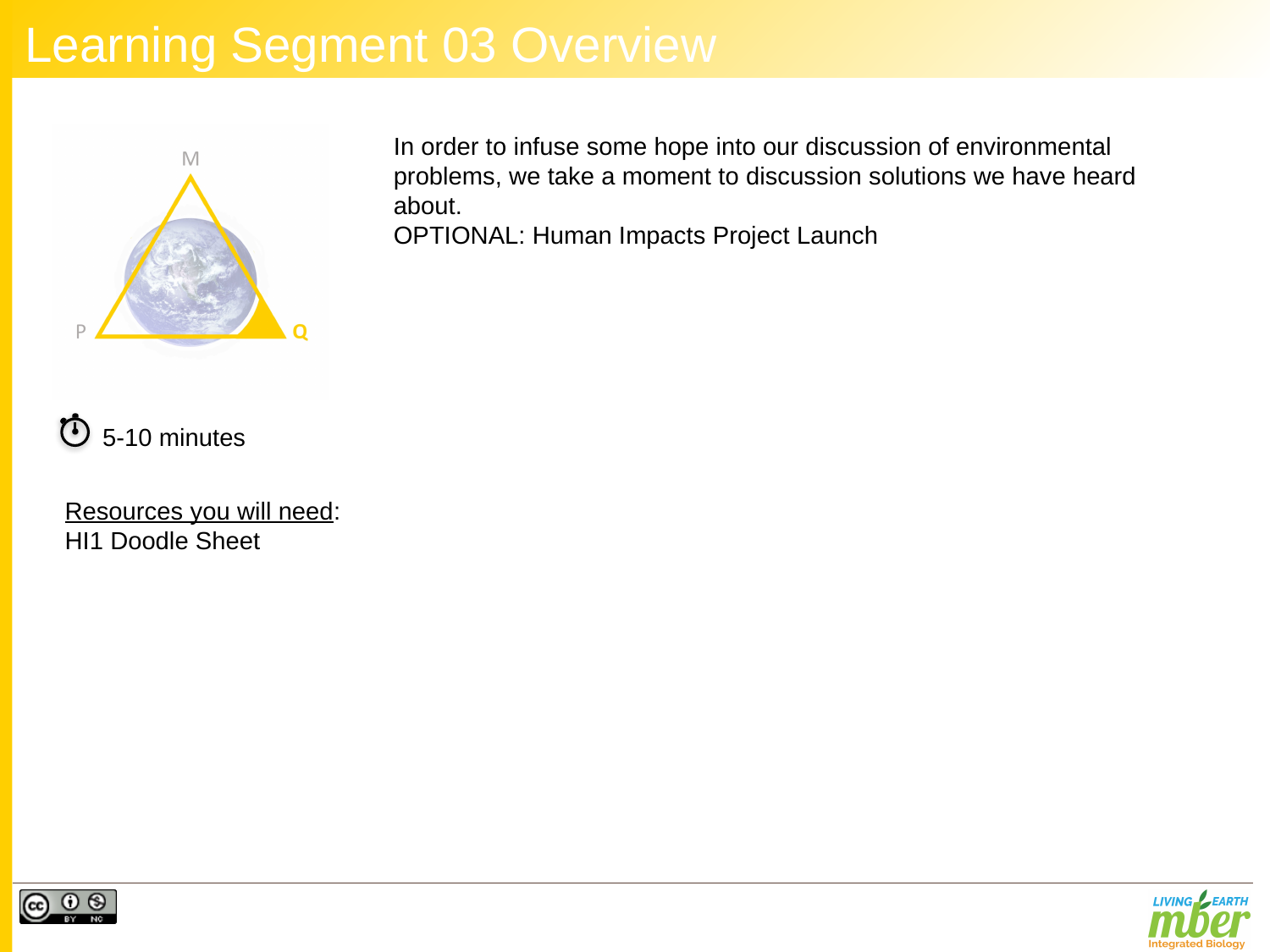

# Learning Segment 03 Overview
In order to infuse some hope into our discussion of environmental problems, we take a moment to discussion solutions we have heard about.
OPTIONAL: Human Impacts Project Launch
5-10 minutes
Resources you will need:
HI1 Doodle Sheet